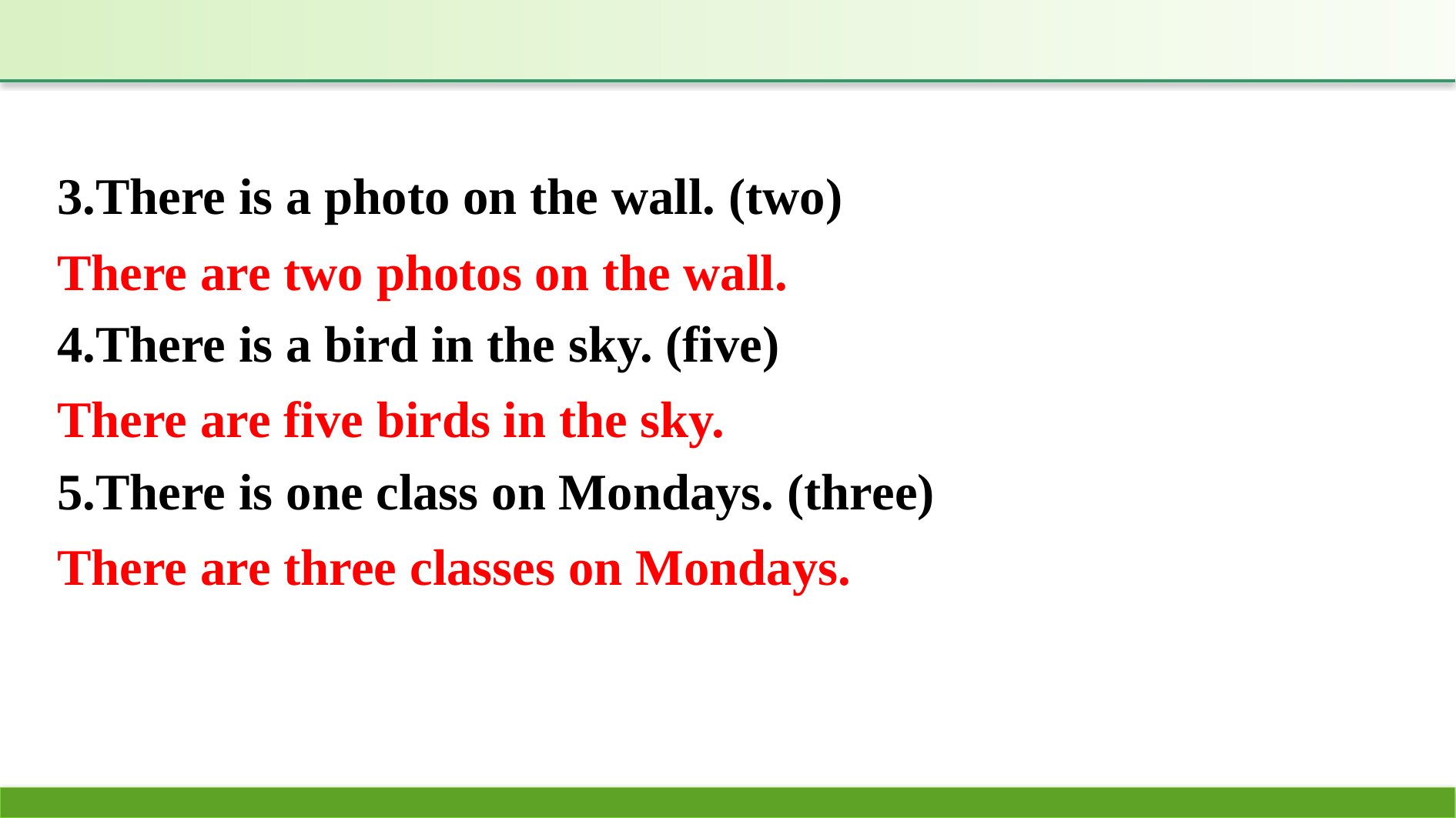

3.There is a photo on the wall. (two)

4.There is a bird in the sky. (five)

5.There is one class on Mondays. (three)
There are two photos on the wall.

There are five birds in the sky.

There are three classes on Mondays.